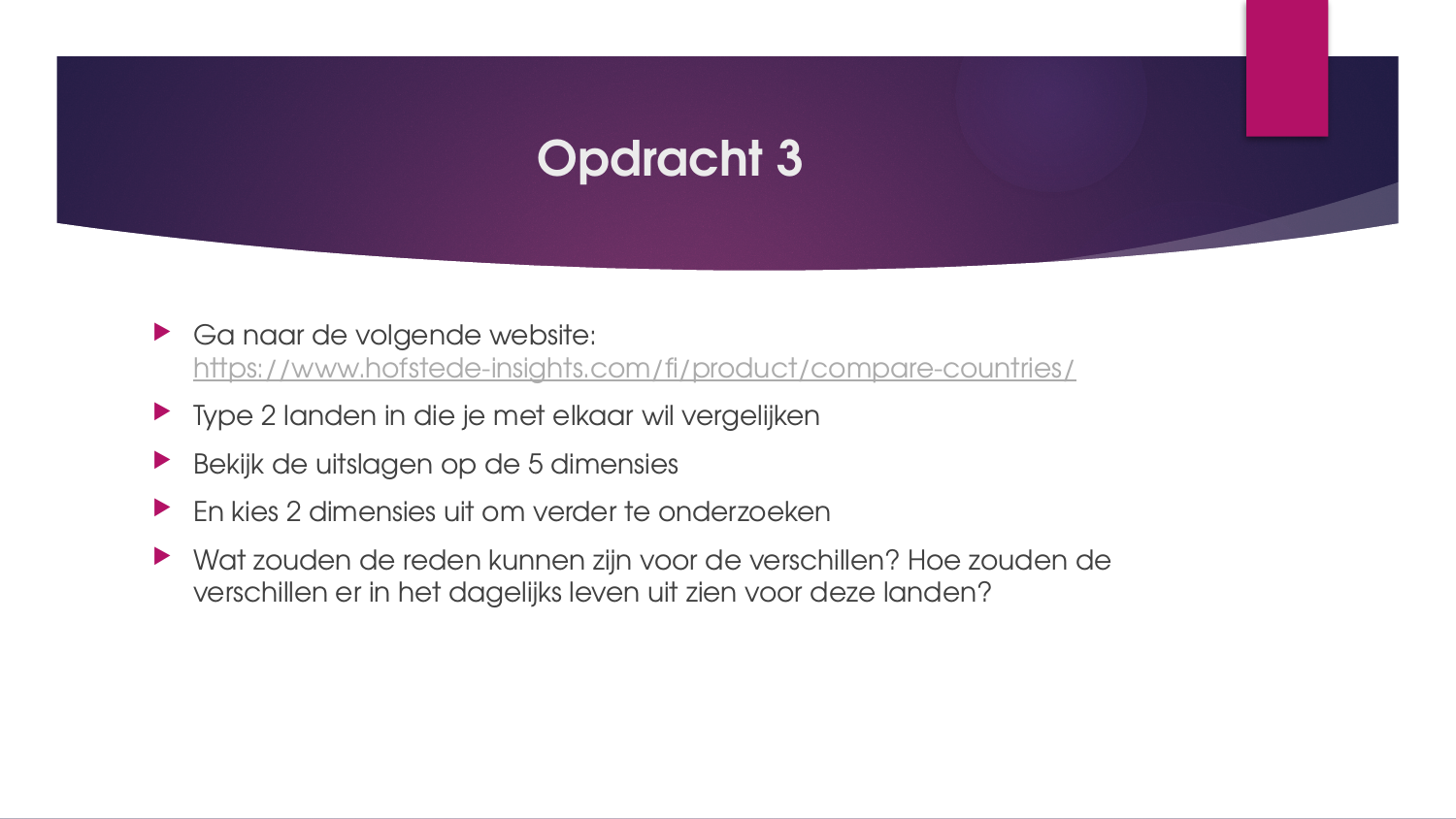

# Opdracht 3
Ga naar de volgende website: https://www.hofstede-insights.com/fi/product/compare-countries/
Type 2 landen in die je met elkaar wil vergelijken
Bekijk de uitslagen op de 5 dimensies
En kies 2 dimensies uit om verder te onderzoeken
Wat zouden de reden kunnen zijn voor de verschillen? Hoe zouden de verschillen er in het dagelijks leven uit zien voor deze landen?